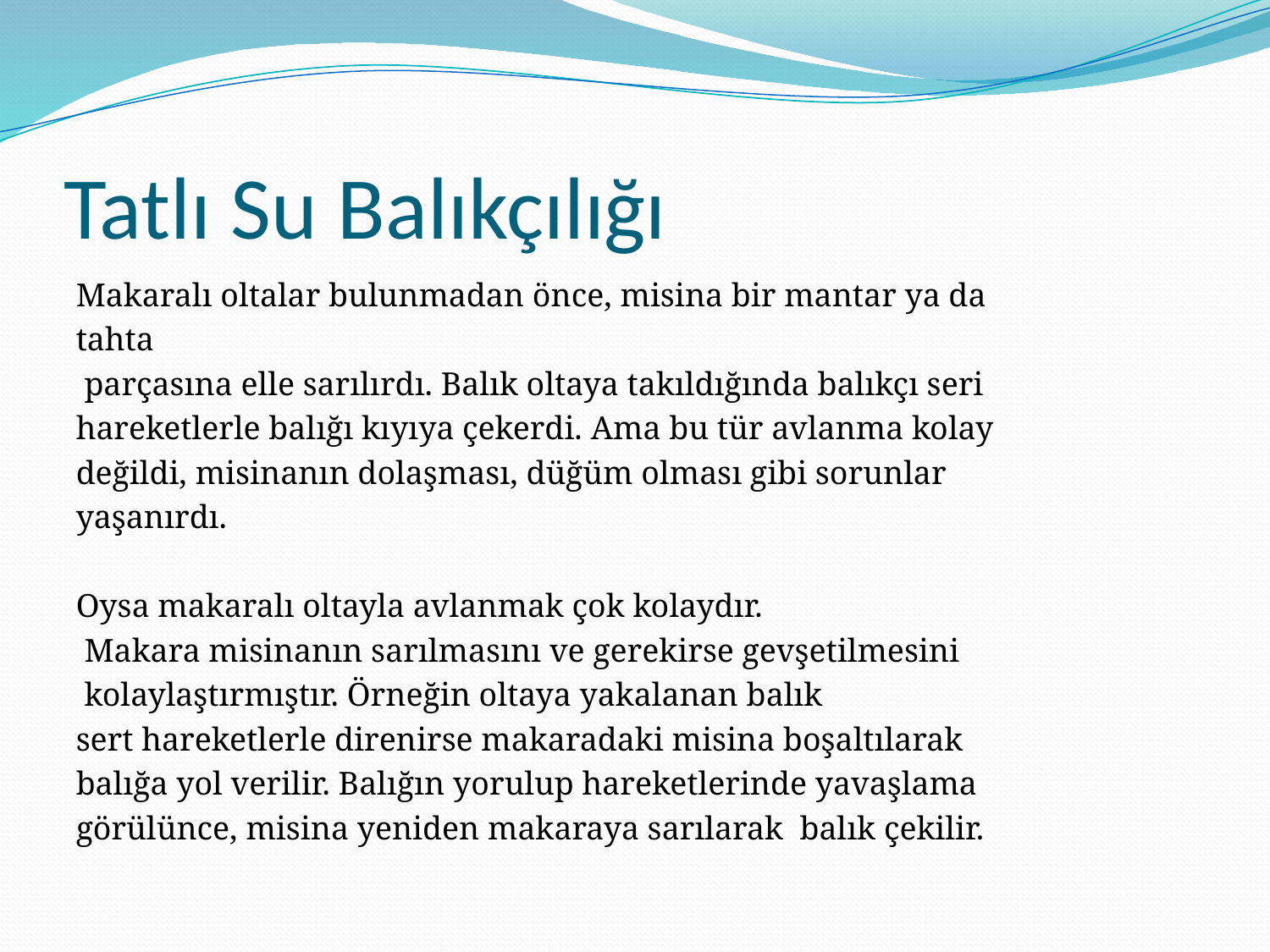

# Tatlı Su Balıkçılığı
Makaralı oltalar bulunmadan önce, misina bir mantar ya da
tahta
 parçasına elle sarılırdı. Balık oltaya takıldığında balıkçı seri
hareketlerle balığı kıyıya çekerdi. Ama bu tür avlanma kolay
değildi, misinanın dolaşması, düğüm olması gibi sorunlar
yaşanırdı.

Oysa makaralı oltayla avlanmak çok kolaydır.
 Makara misinanın sarılmasını ve gerekirse gevşetilmesini
 kolaylaştırmıştır. Örneğin oltaya yakalanan balık
sert hareketlerle direnirse makaradaki misina boşaltılarak
balığa yol verilir. Balığın yorulup hareketlerinde yavaşlama
görülünce, misina yeniden makaraya sarılarak  balık çekilir.